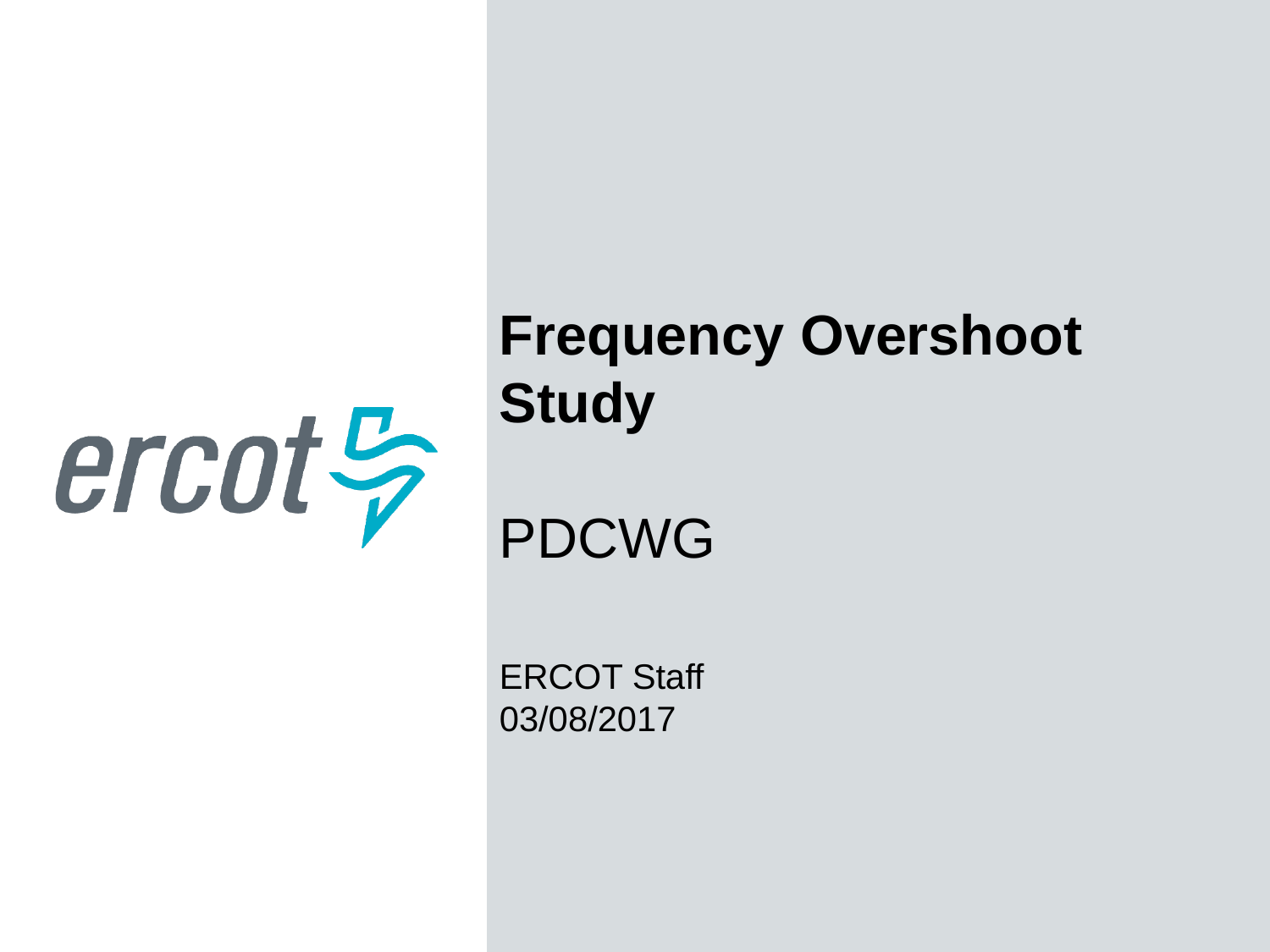

Frequency Overshoot Study

PDCWG

ERCOT Staff
03/08/2017